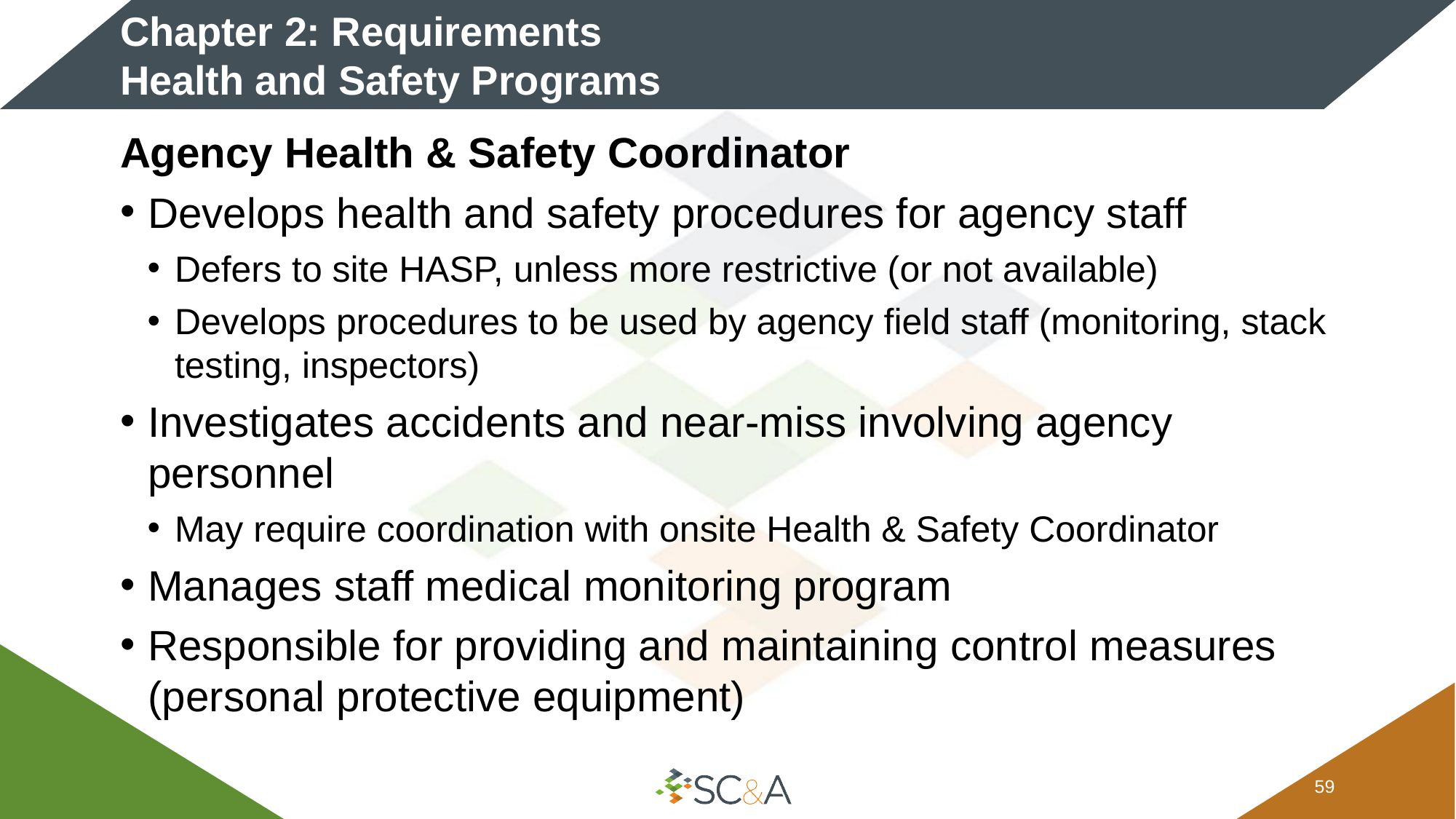

# Chapter 2: Requirements Health and Safety Programs
Agency Health & Safety Coordinator
Develops health and safety procedures for agency staff
Defers to site HASP, unless more restrictive (or not available)
Develops procedures to be used by agency field staff (monitoring, stack testing, inspectors)
Investigates accidents and near-miss involving agency personnel
May require coordination with onsite Health & Safety Coordinator
Manages staff medical monitoring program
Responsible for providing and maintaining control measures (personal protective equipment)
59